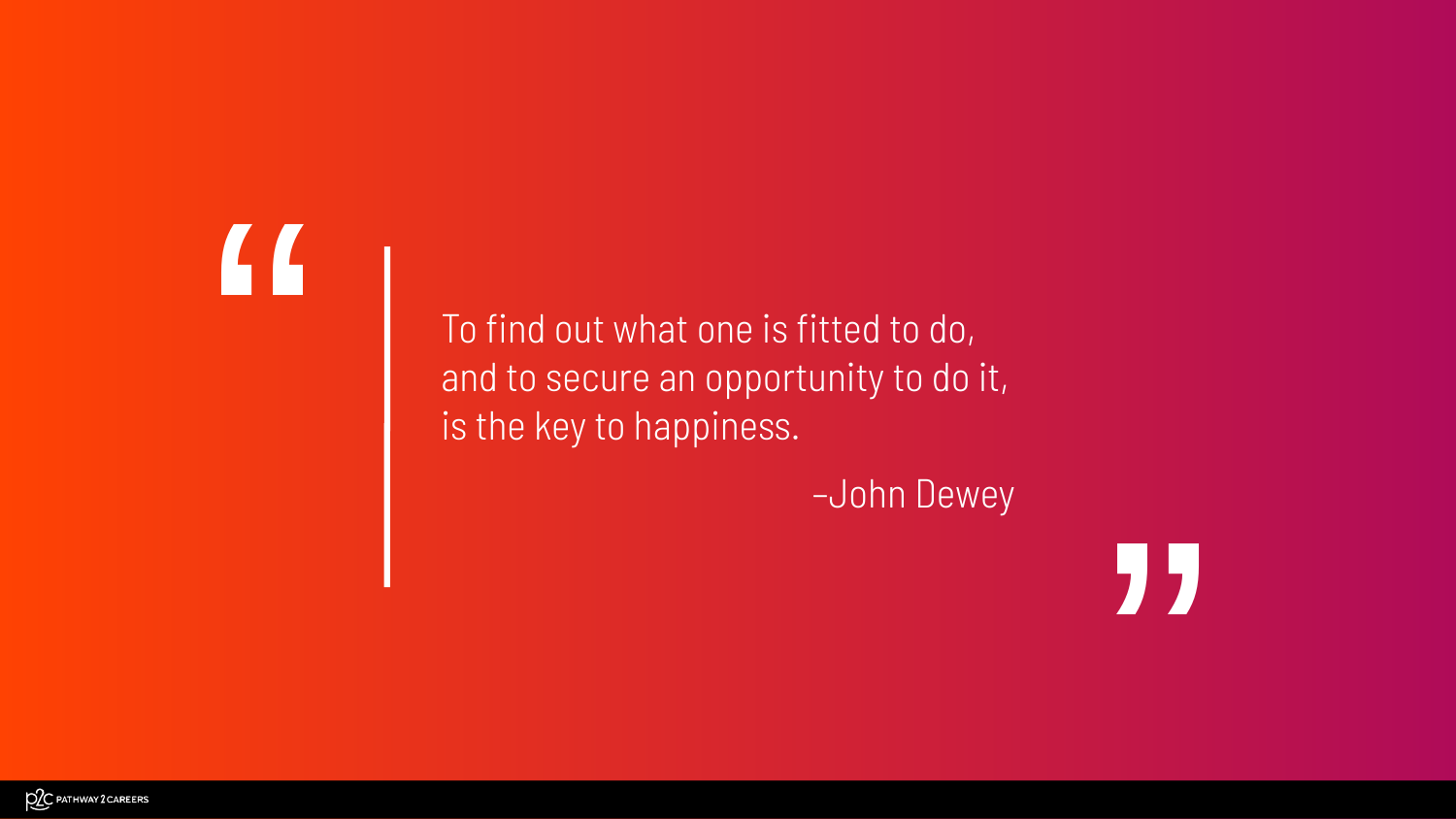

“
“
To find out what one is fitted to do, and to secure an opportunity to do it, is the key to happiness.
–John Dewey